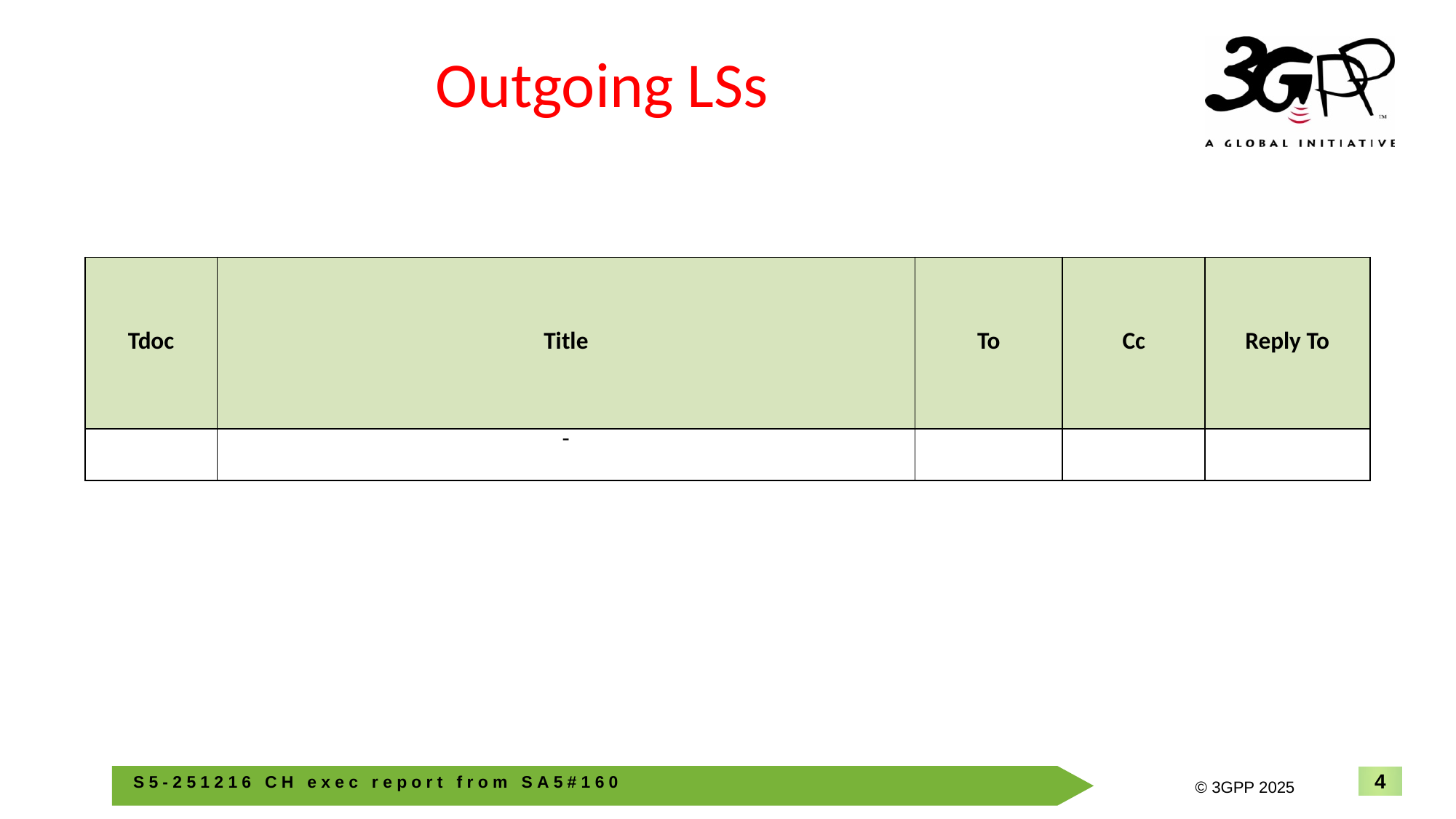

# Outgoing LSs
| Tdoc | Title | To | Cc | Reply To |
| --- | --- | --- | --- | --- |
|  | - |  |  |  |